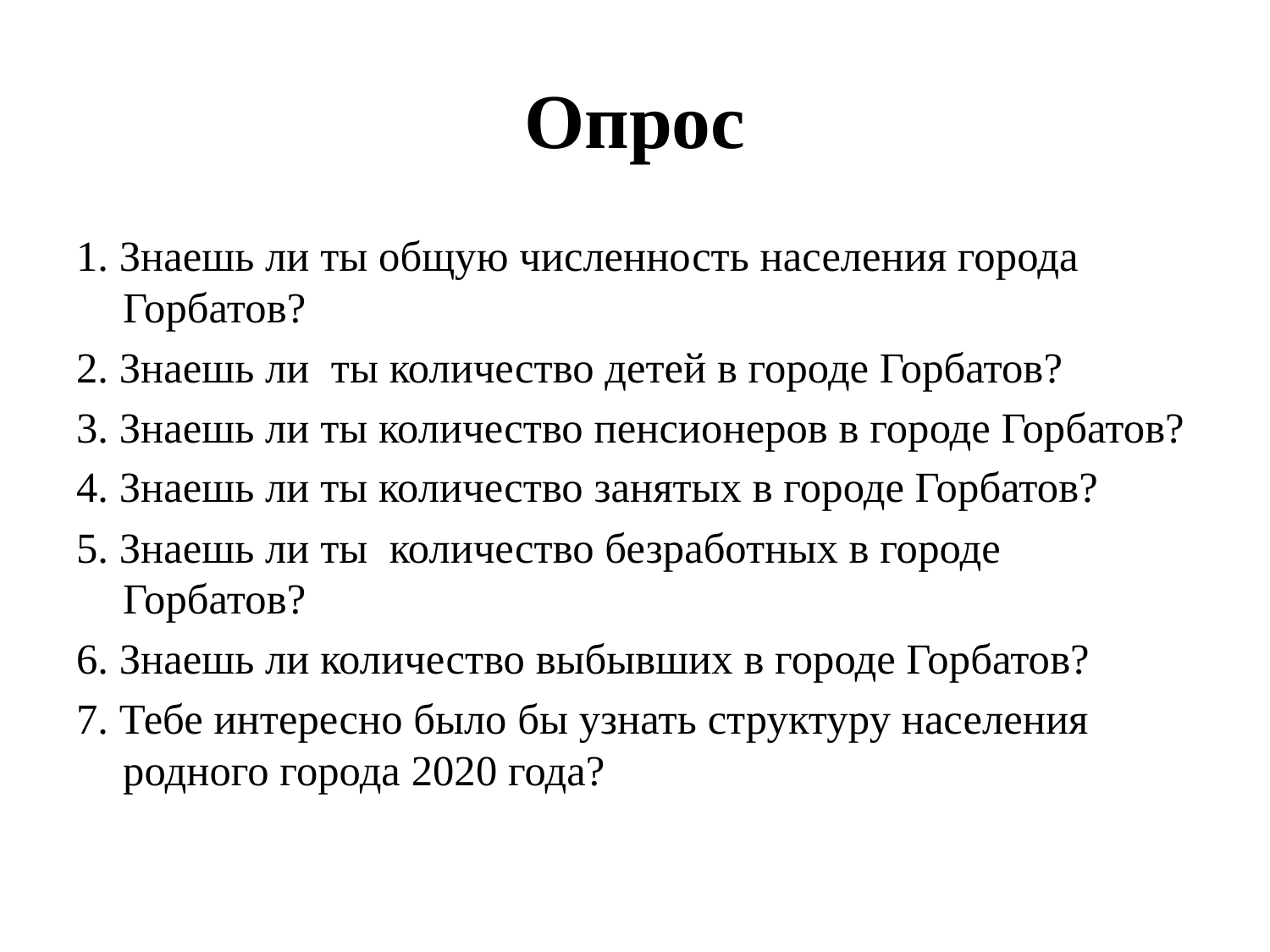

# Опрос
1. Знаешь ли ты общую численность населения города Горбатов?
2. Знаешь ли  ты количество детей в городе Горбатов?
3. Знаешь ли ты количество пенсионеров в городе Горбатов?
4. Знаешь ли ты количество занятых в городе Горбатов?
5. Знаешь ли ты  количество безработных в городе Горбатов?
6. Знаешь ли количество выбывших в городе Горбатов?
7. Тебе интересно было бы узнать структуру населения родного города 2020 года?